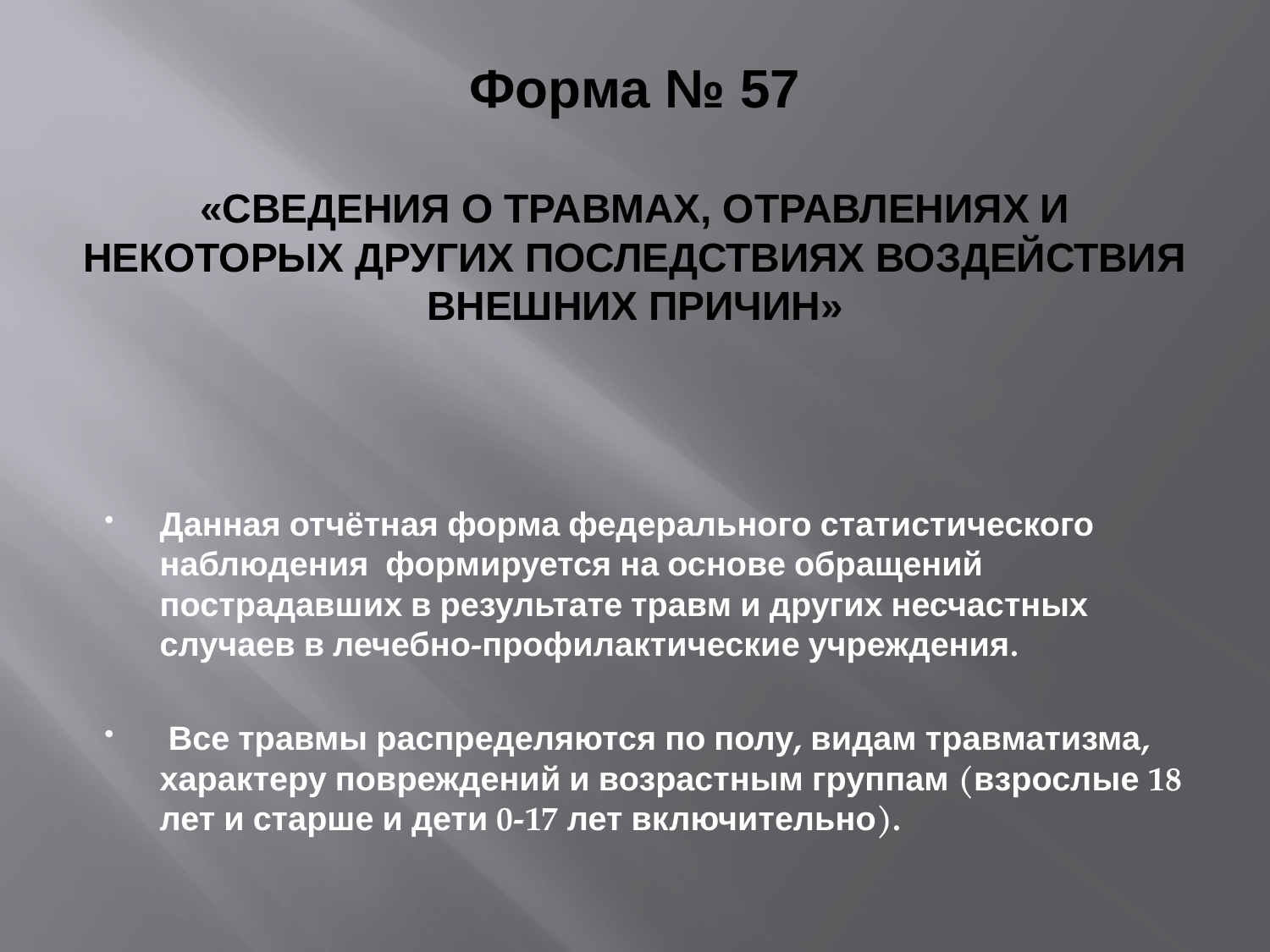

# Форма № 57   «СВЕДЕНИЯ О ТРАВМАХ, ОТРАВЛЕНИЯХ И НЕКОТОРЫХ ДРУГИХ ПОСЛЕДСТВИЯХ ВОЗДЕЙСТВИЯ ВНЕШНИХ ПРИЧИН»
Данная отчётная форма федерального статистического наблюдения  формируется на основе обращений пострадавших в результате травм и других несчастных случаев в лечебно-профилактические учреждения.

 Все травмы распределяются по полу, видам травматизма,  характеру повреждений и возрастным группам (взрослые 18 лет и старше и дети 0-17 лет включительно).